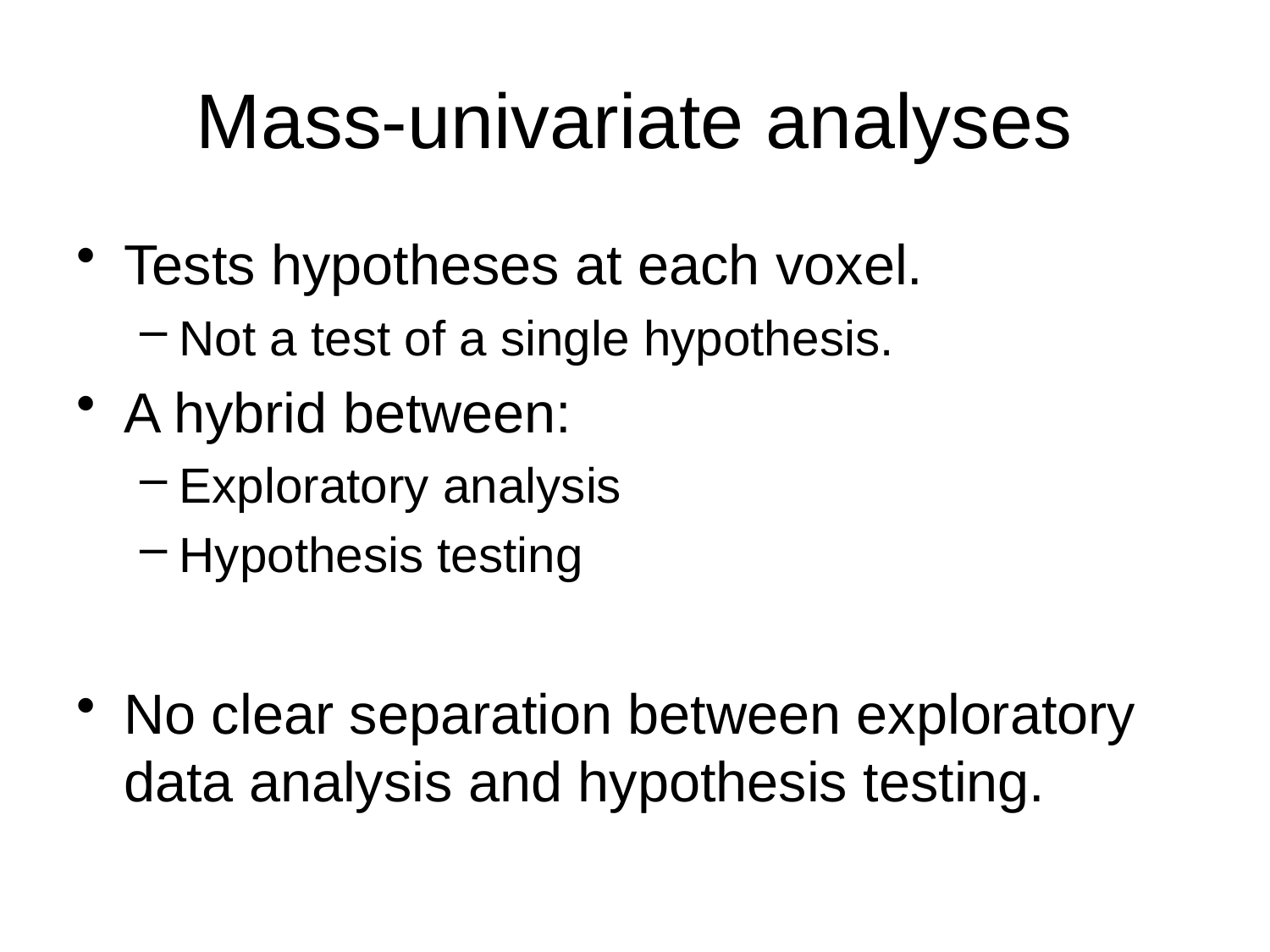

# Mass-univariate analyses
Tests hypotheses at each voxel.
Not a test of a single hypothesis.
A hybrid between:
Exploratory analysis
Hypothesis testing

No clear separation between exploratory data analysis and hypothesis testing.